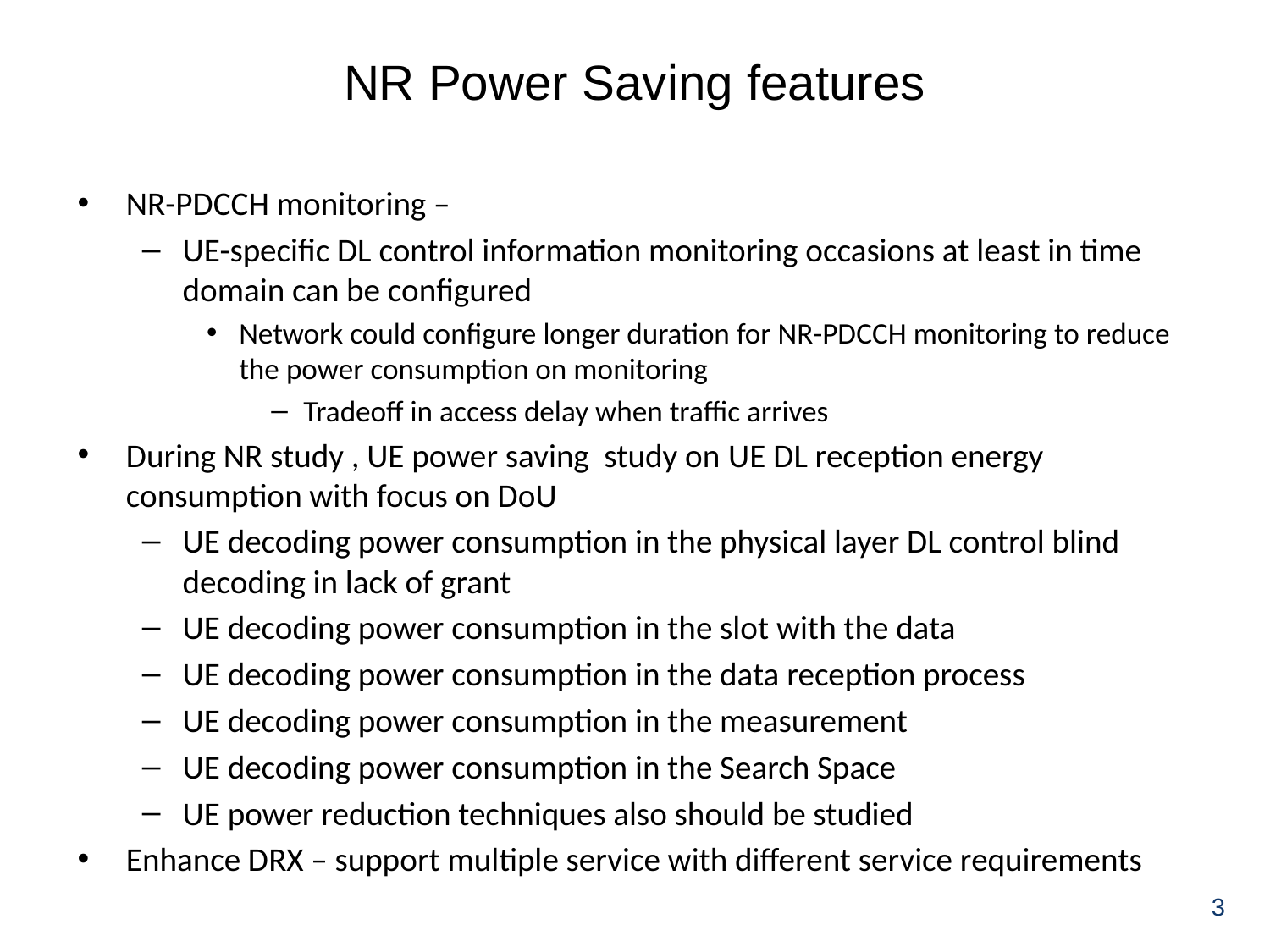

# NR Power Saving features
NR-PDCCH monitoring –
UE-specific DL control information monitoring occasions at least in time domain can be configured
Network could configure longer duration for NR-PDCCH monitoring to reduce the power consumption on monitoring
Tradeoff in access delay when traffic arrives
During NR study , UE power saving  study on UE DL reception energy consumption with focus on DoU
UE decoding power consumption in the physical layer DL control blind decoding in lack of grant
UE decoding power consumption in the slot with the data
UE decoding power consumption in the data reception process
UE decoding power consumption in the measurement
UE decoding power consumption in the Search Space
UE power reduction techniques also should be studied
Enhance DRX – support multiple service with different service requirements

3